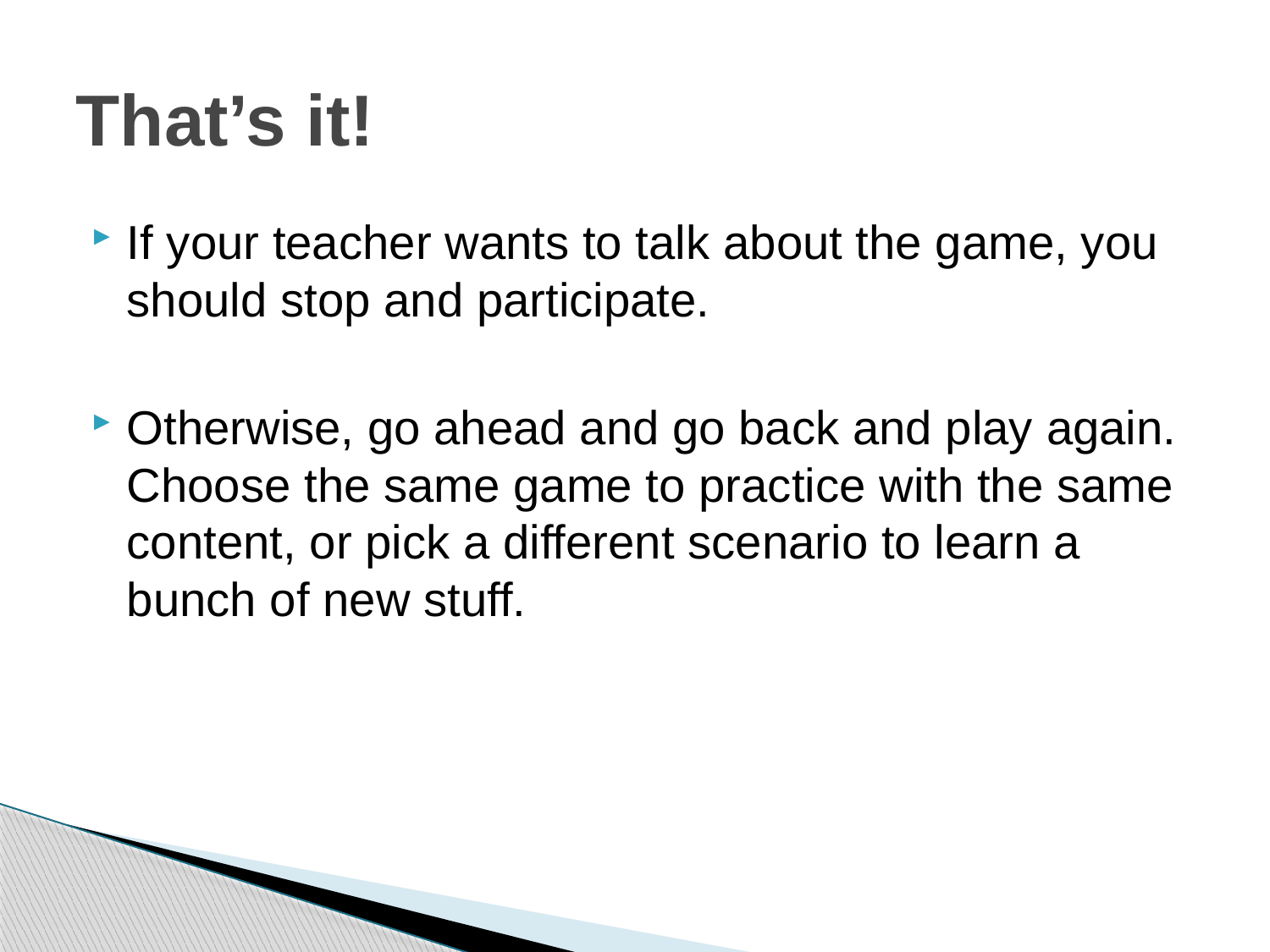

# That’s it!
If your teacher wants to talk about the game, you should stop and participate.

Otherwise, go ahead and go back and play again. Choose the same game to practice with the same content, or pick a different scenario to learn a bunch of new stuff.